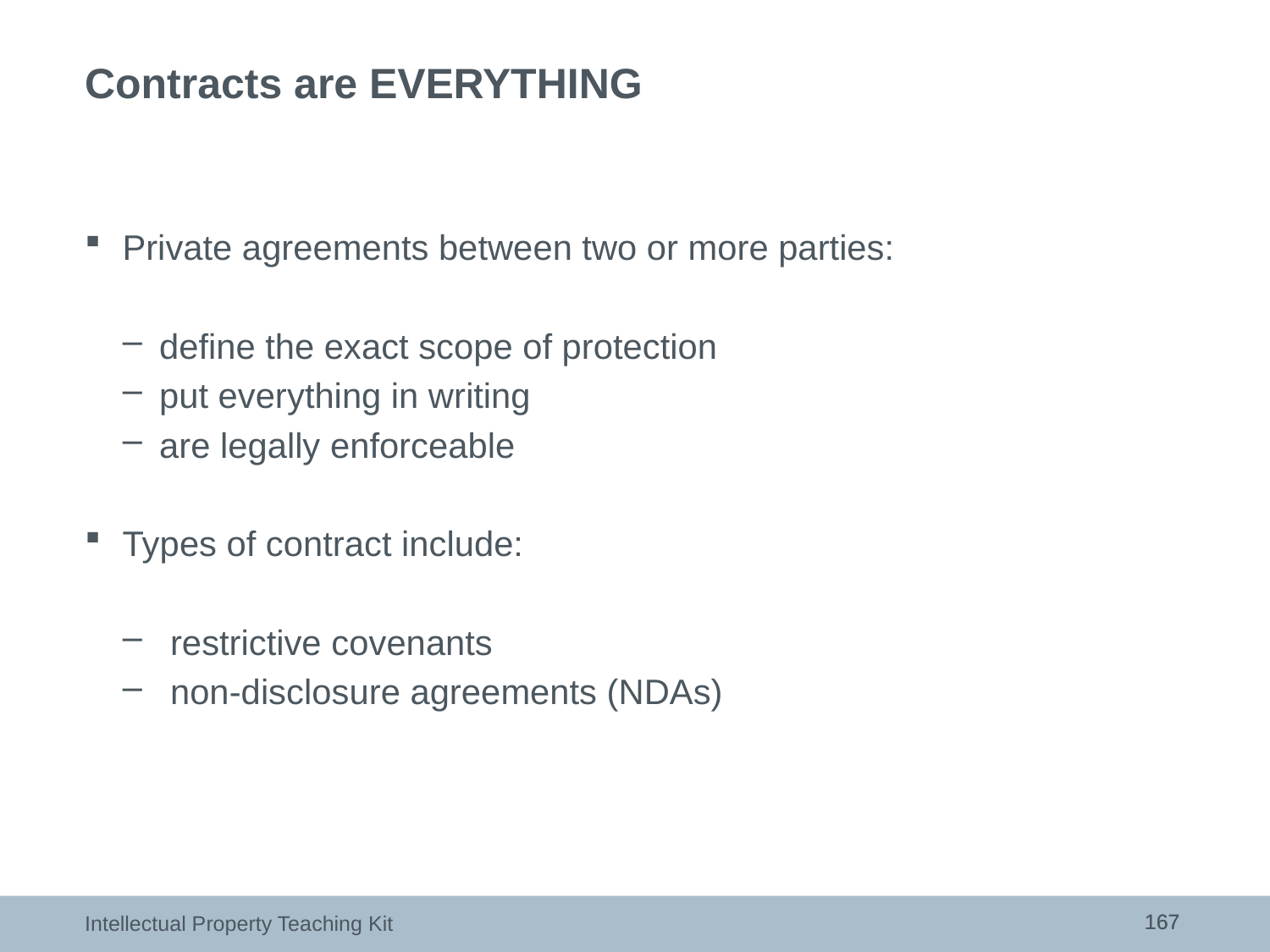

# Contracts are EVERYTHING
Private agreements between two or more parties:

define the exact scope of protection
put everything in writing
are legally enforceable

Types of contract include:

restrictive covenants
non-disclosure agreements (NDAs)
167
167
Intellectual Property Teaching Kit